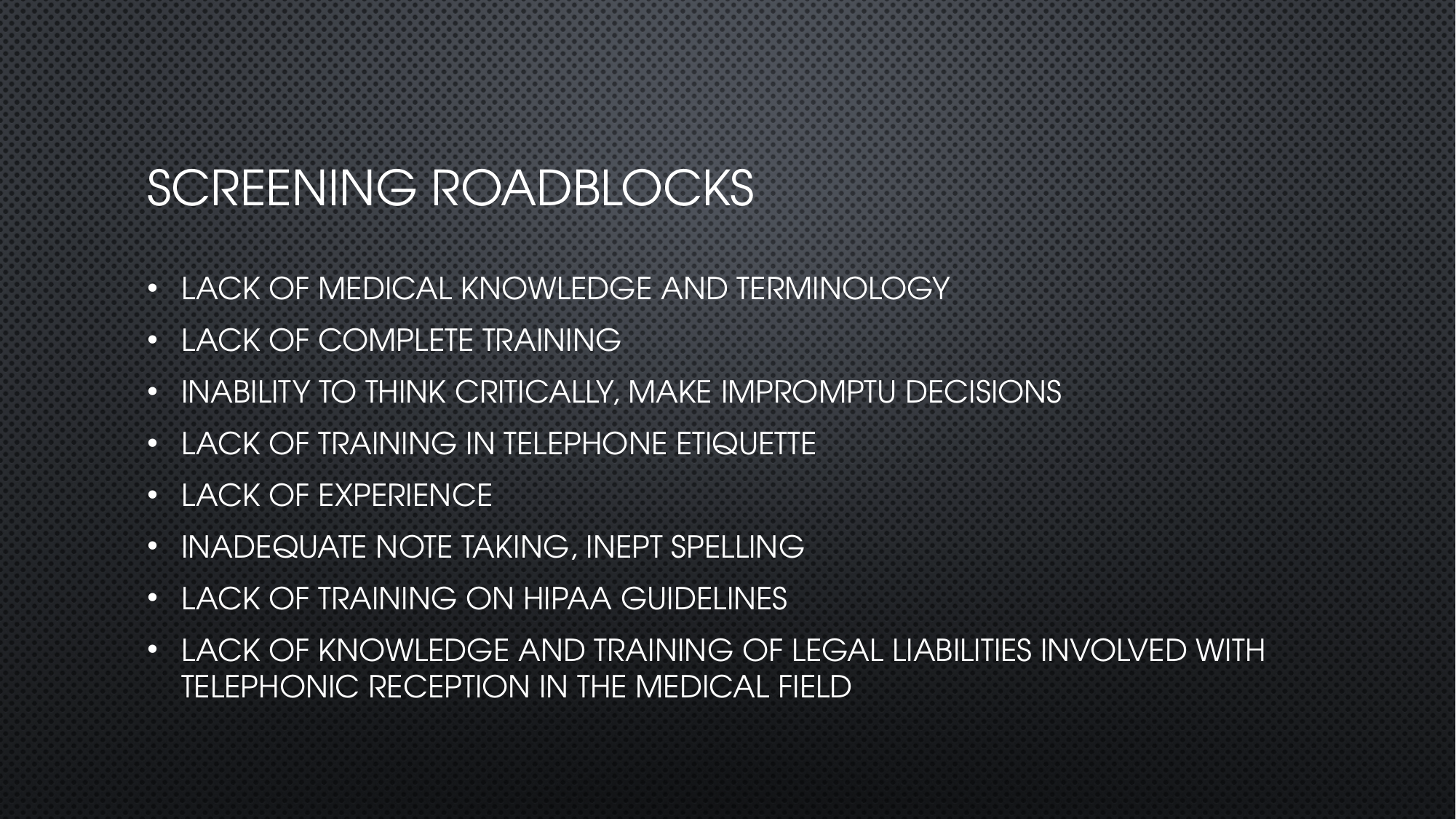

# Screening Roadblocks
Lack of medical knowledge and terminology
Lack of complete training
Inability to think critically, make impromptu decisions
Lack of training in telephone etiquette
Lack of experience
Inadequate note taking, inept spelling
Lack of training on HIPAA guidelines
Lack of knowledge and training of legal liabilities involved with telephonic reception in the medical field